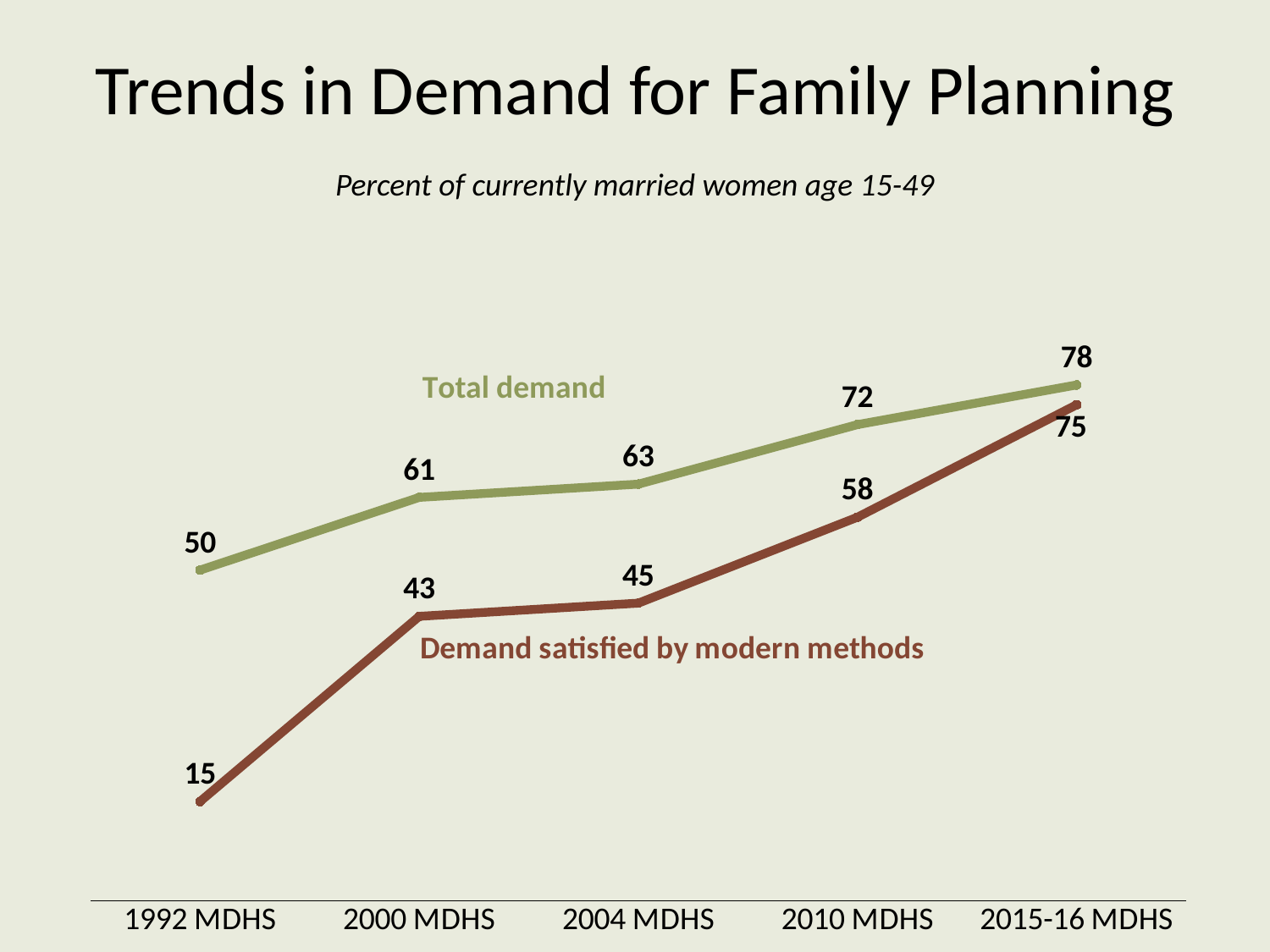

# Trends in Demand for Family Planning
Percent of currently married women age 15-49

### Chart

| Category | Total demand | Demand satisified by modern methods |
|---|---|---|
| 1992 MDHS | 50.0 | 15.0 |
| 2000 MDHS | 61.0 | 43.0 |
| 2004 MDHS | 63.0 | 45.0 |
| 2010 MDHS | 72.0 | 58.0 |
| 2015-16 MDHS | 78.0 | 75.0 |